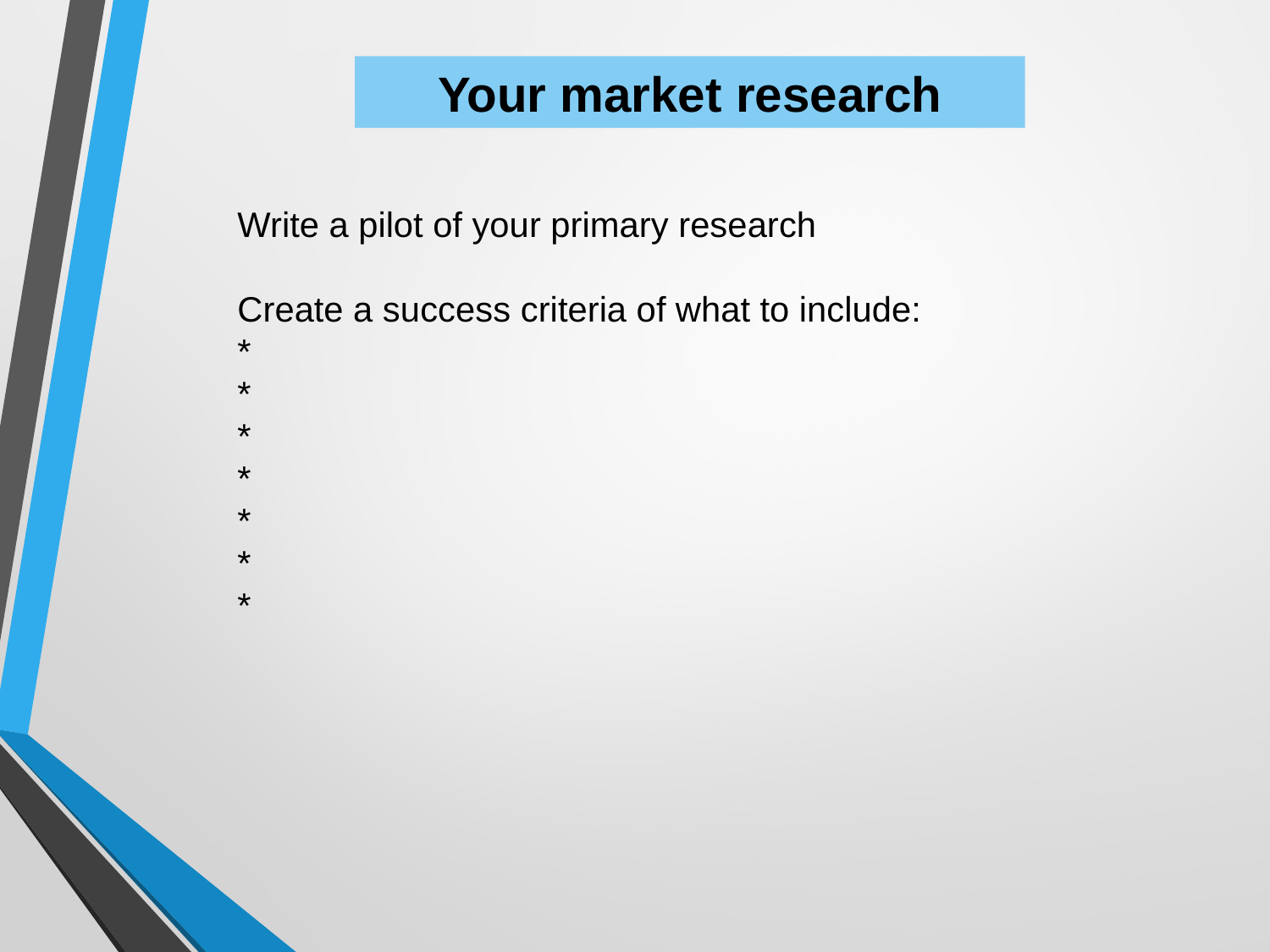

Your market research
Write a pilot of your primary research

Create a success criteria of what to include:
*
*
*
*
*
*
*